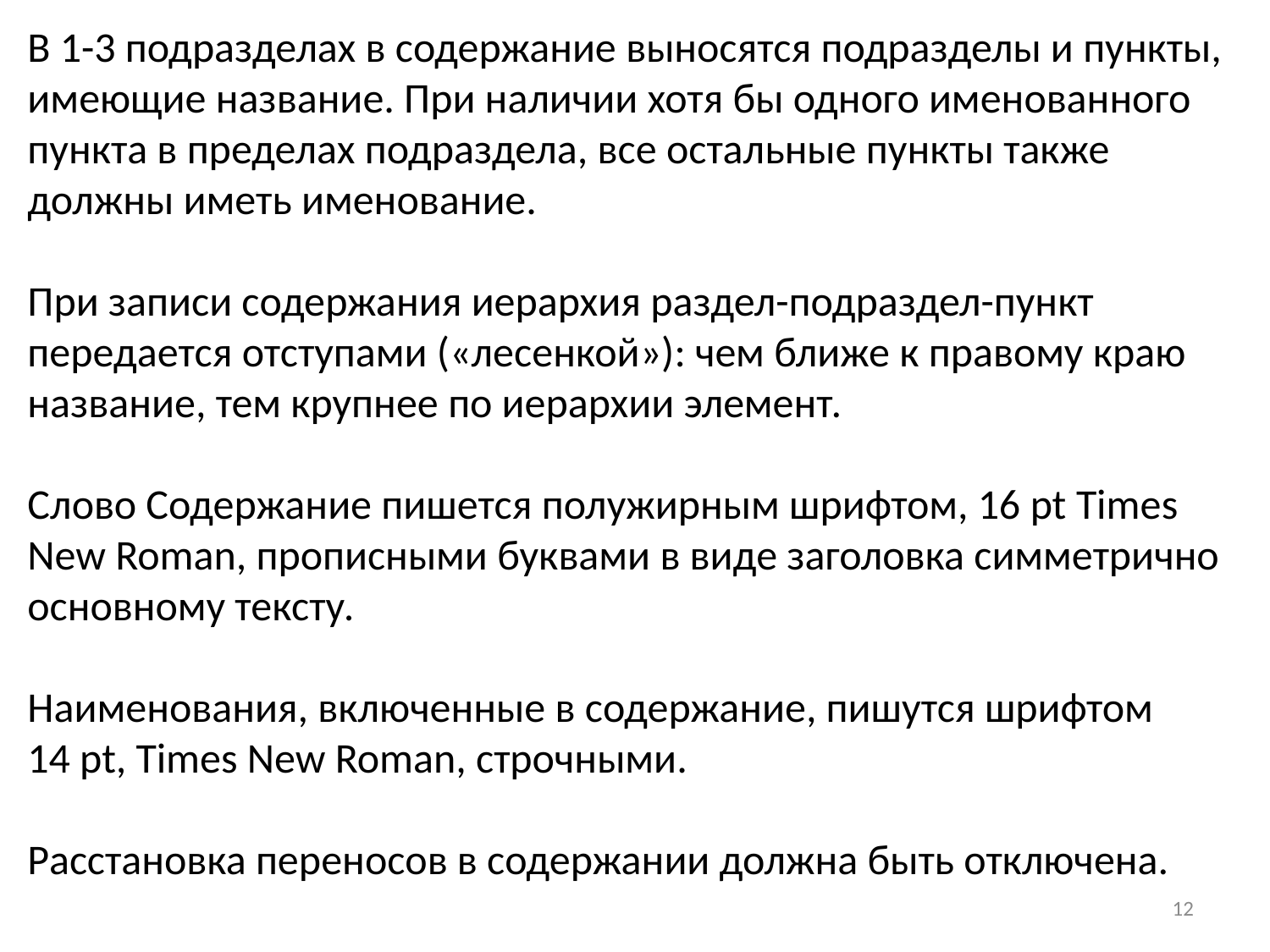

В 1-3 подразделах в содержание выносятся подразделы и пункты, имеющие название. При наличии хотя бы одного именованного пункта в пределах подраздела, все остальные пункты также должны иметь именование.

При записи содержания иерархия раздел-подраздел-пункт передается отступами («лесенкой»): чем ближе к правому краю название, тем крупнее по иерархии элемент.

Слово Содержание пишется полужирным шрифтом, 16 pt Times New Roman, прописными буквами в виде заголовка симметрично основному тексту.

Наименования, включенные в содержание, пишутся шрифтом
14 pt, Times New Roman, строчными.

Расстановка переносов в содержании должна быть отключена.
12